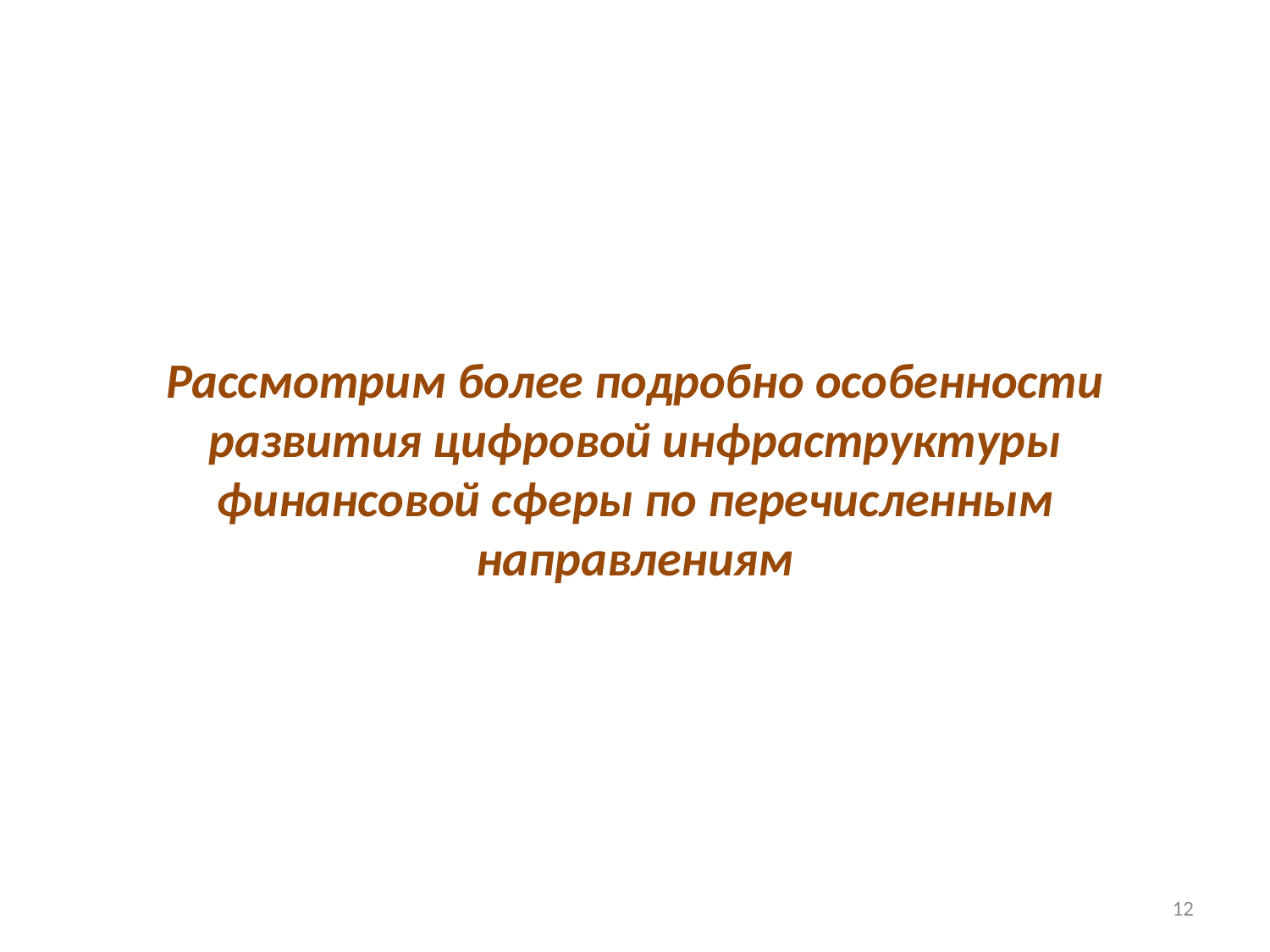

# Рассмотрим более подробно особенности развития цифровой инфраструктуры финансовой сферы по перечисленным направлениям
12